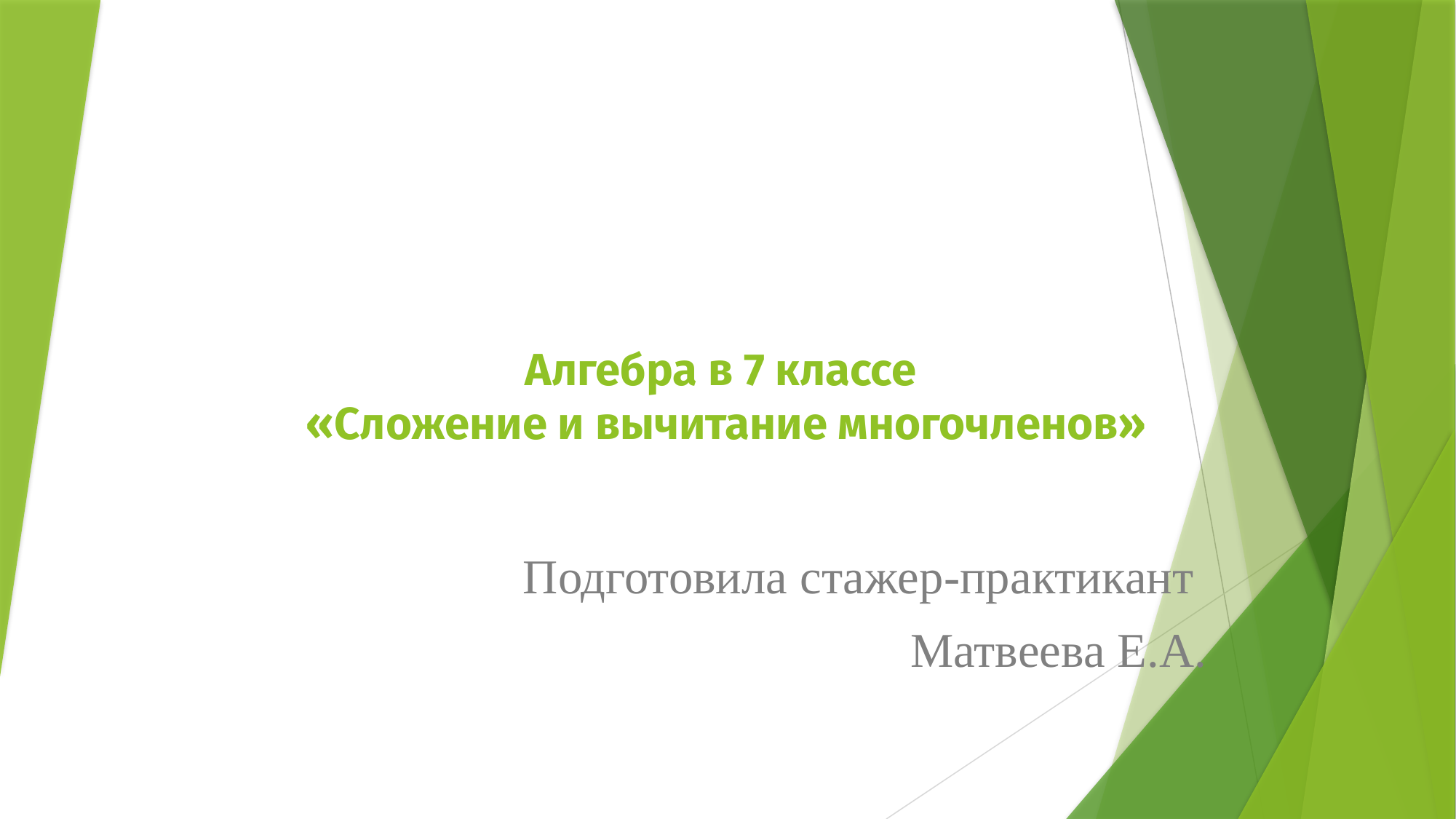

# Алгебра в 7 классе «Сложение и вычитание многочленов»
Подготовила стажер-практикант
Матвеева Е.А.